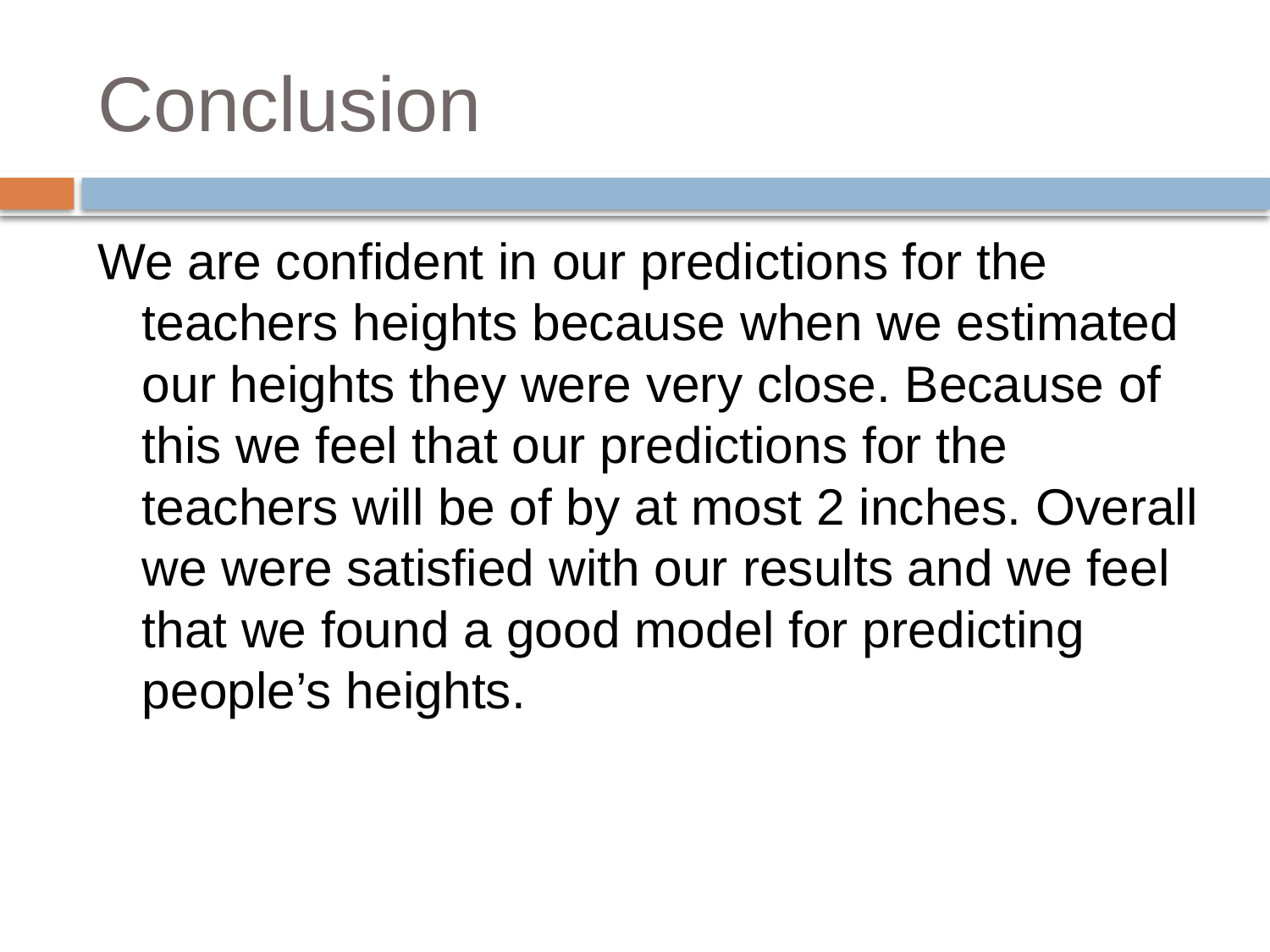

# Conclusion
We are confident in our predictions for the teachers heights because when we estimated our heights they were very close. Because of this we feel that our predictions for the teachers will be of by at most 2 inches. Overall we were satisfied with our results and we feel that we found a good model for predicting people’s heights.